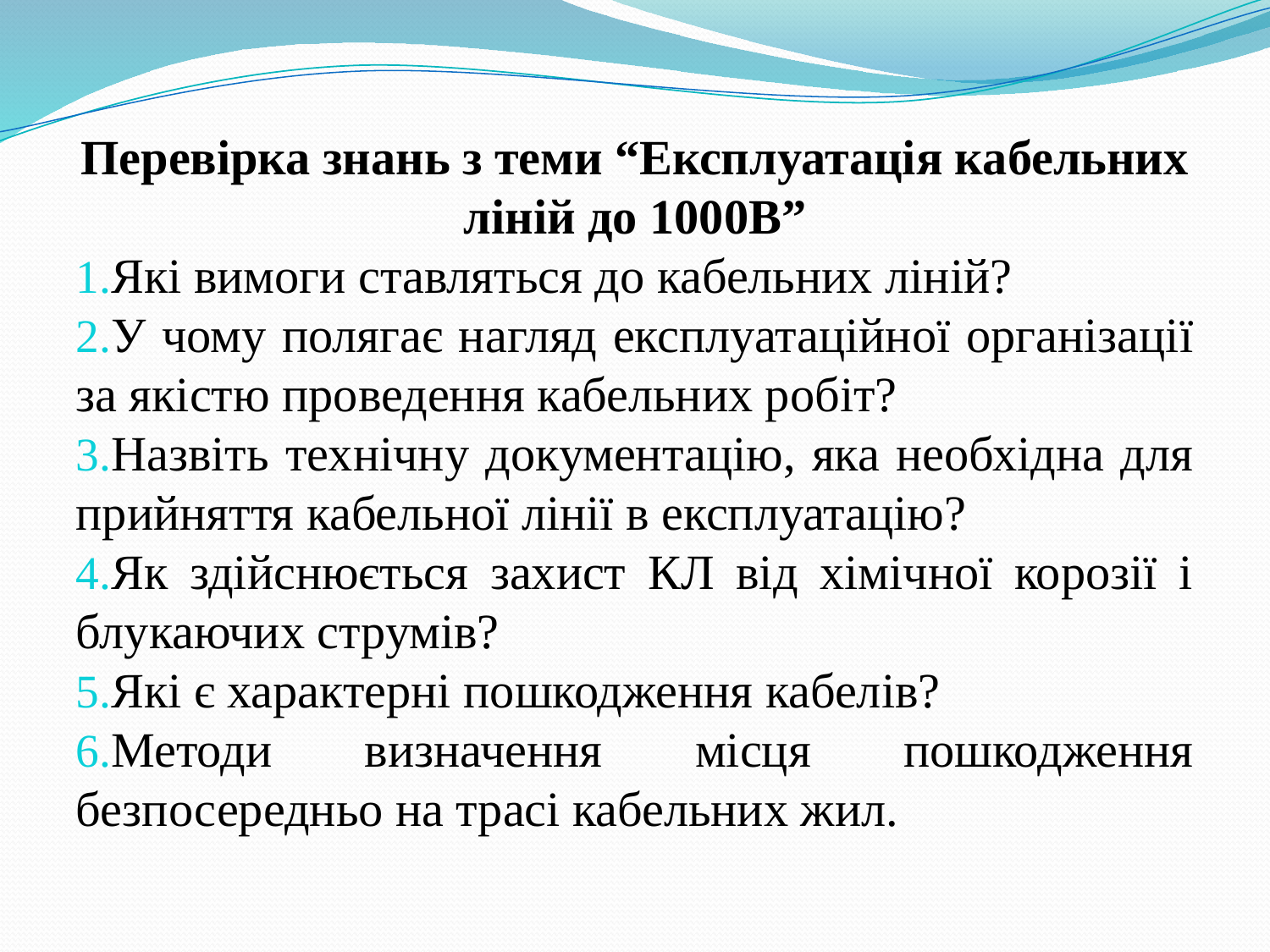

Перевірка знань з теми “Експлуатація кабельних ліній до 1000В”
Які вимоги ставляться до кабельних ліній?
У чому полягає нагляд експлуатаційної організації за якістю проведення кабельних робіт?
Назвіть технічну документацію, яка необхідна для прийняття кабельної лінії в експлуатацію?
Як здійснюється захист КЛ від хімічної корозії і блукаючих струмів?
Які є характерні пошкодження кабелів?
Методи визначення місця пошкодження безпосередньо на трасі кабельних жил.